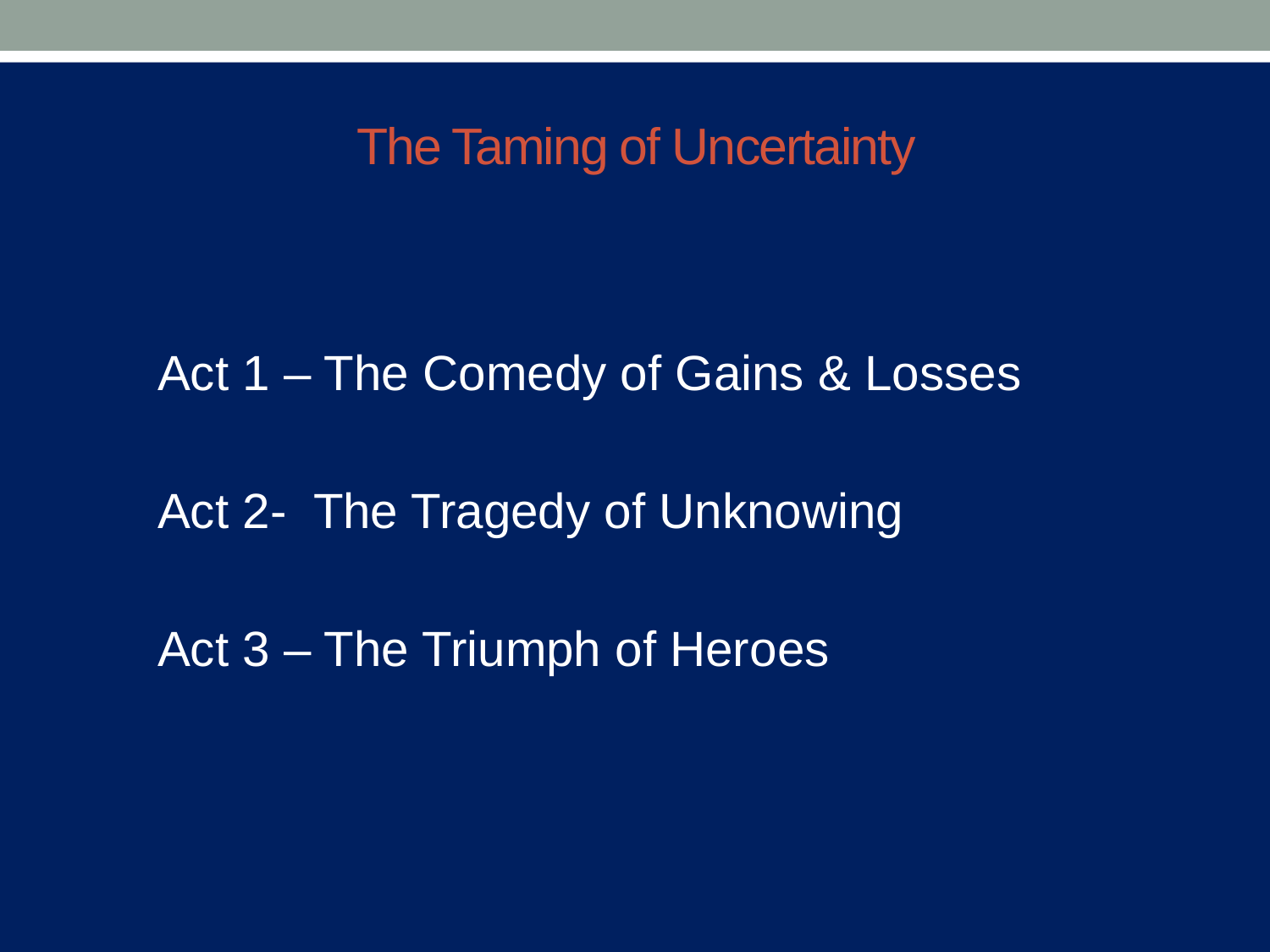

# The Taming of Uncertainty

Act 1 – The Comedy of Gains & Losses

Act 2-  The Tragedy of Unknowing

Act 3 – The Triumph of Heroes